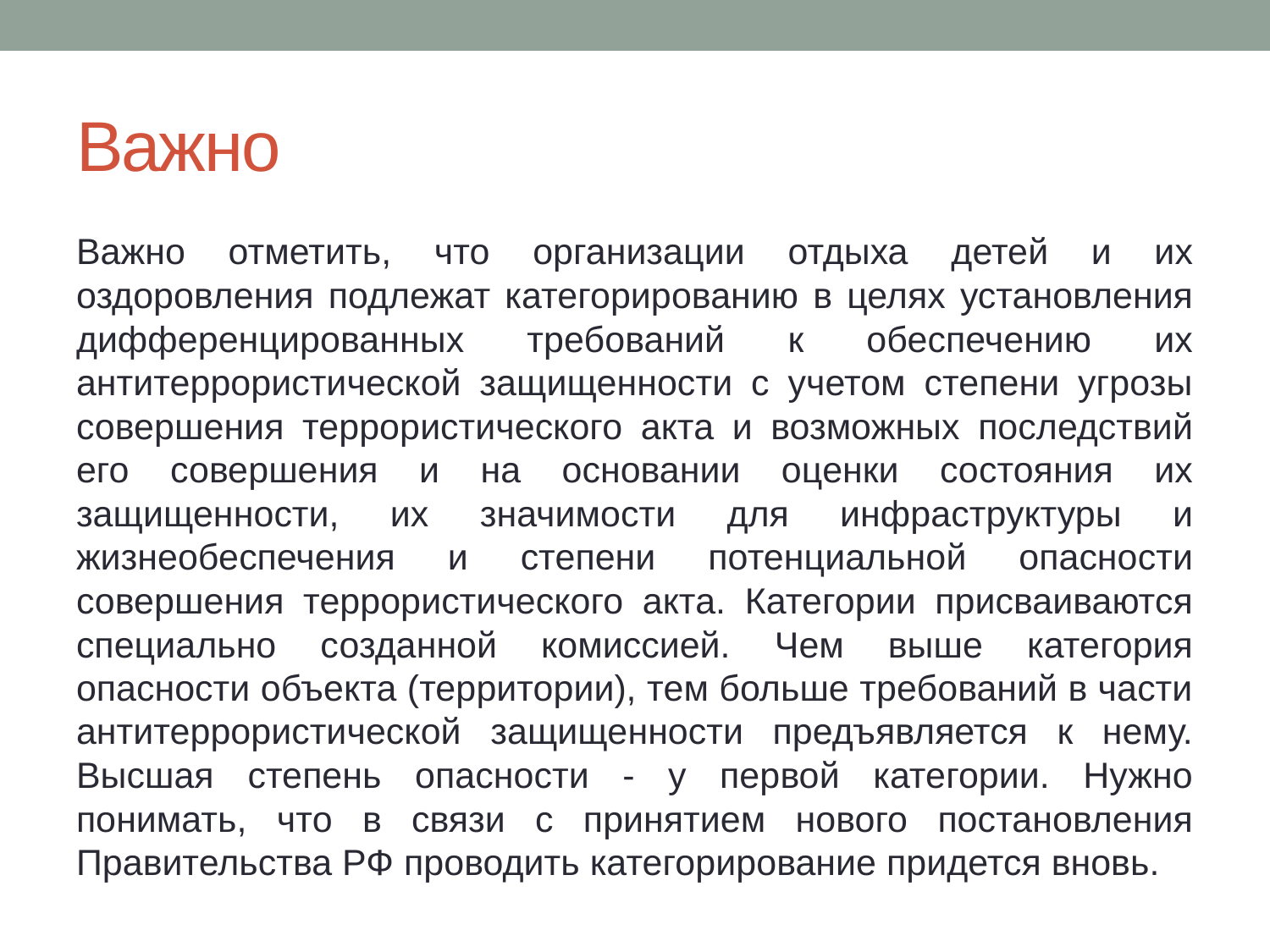

# Важно
Важно отметить, что организации отдыха детей и их оздоровления подлежат категорированию в целях установления дифференцированных требований к обеспечению их антитеррористической защищенности с учетом степени угрозы совершения террористического акта и возможных последствий его совершения и на основании оценки состояния их защищенности, их значимости для инфраструктуры и жизнеобеспечения и степени потенциальной опасности совершения террористического акта. Категории присваиваются специально созданной комиссией. Чем выше категория опасности объекта (территории), тем больше требований в части антитеррористической защищенности предъявляется к нему. Высшая степень опасности - у первой категории. Нужно понимать, что в связи с принятием нового постановления Правительства РФ проводить категорирование придется вновь.